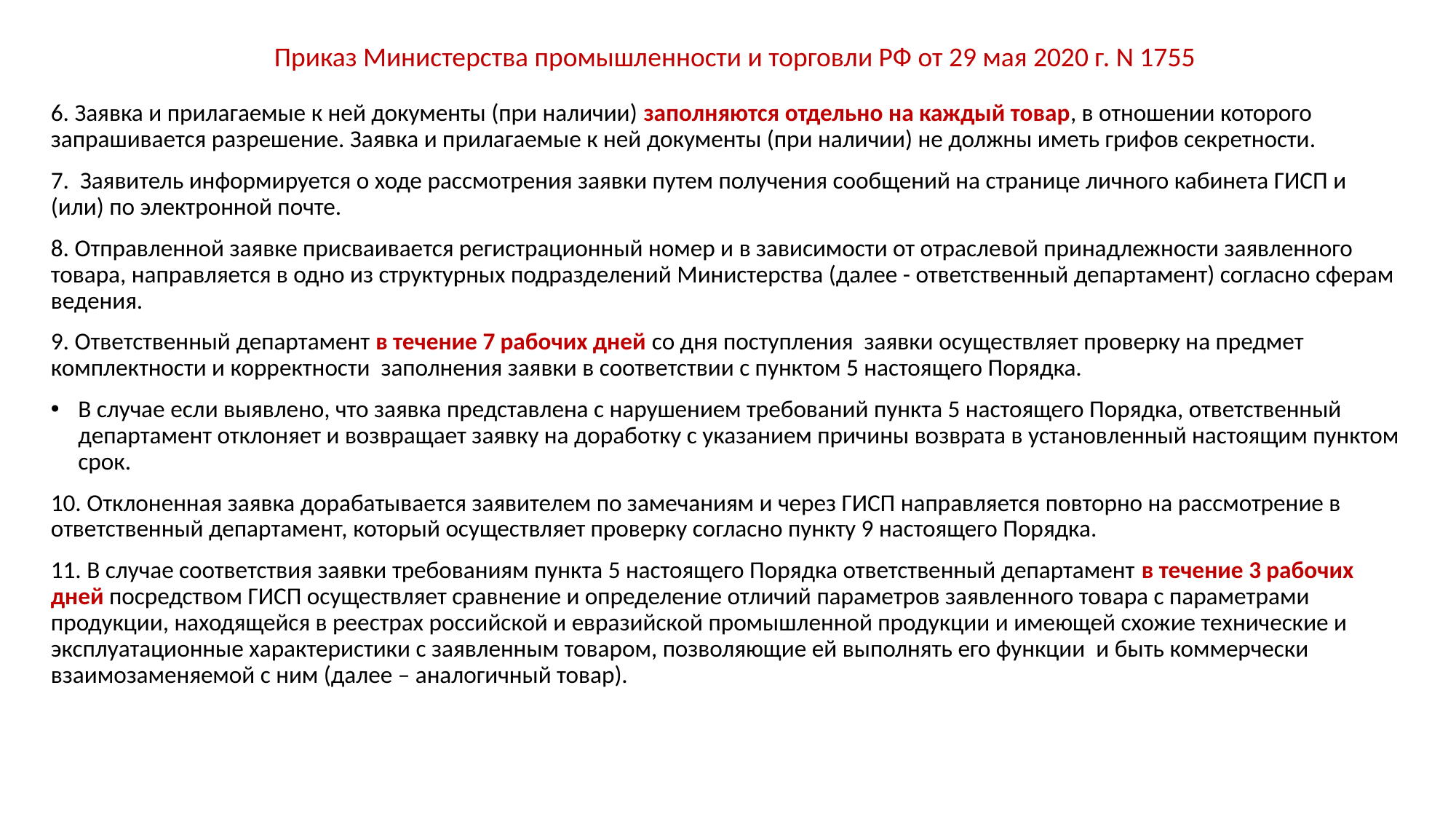

# Приказ Министерства промышленности и торговли РФ от 29 мая 2020 г. N 1755
6. Заявка и прилагаемые к ней документы (при наличии) заполняются отдельно на каждый товар, в отношении которого запрашивается разрешение. Заявка и прилагаемые к ней документы (при наличии) не должны иметь грифов секретности.
7.  Заявитель информируется о ходе рассмотрения заявки путем получения сообщений на странице личного кабинета ГИСП и (или) по электронной почте.
8. Отправленной заявке присваивается регистрационный номер и в зависимости от отраслевой принадлежности заявленного товара, направляется в одно из структурных подразделений Министерства (далее - ответственный департамент) согласно сферам ведения.
9. Ответственный департамент в течение 7 рабочих дней со дня поступления  ‎заявки осуществляет проверку на предмет комплектности и корректности  заполнения заявки в соответствии с пунктом 5 настоящего Порядка.
В случае если выявлено, что заявка представлена с нарушением требований пункта 5 настоящего Порядка, ответственный департамент отклоняет и возвращает заявку на доработку с указанием причины возврата в установленный настоящим пунктом срок.
10. Отклоненная заявка дорабатывается заявителем по замечаниям и через ГИСП направляется повторно на рассмотрение в ответственный департамент, который осуществляет проверку согласно пункту 9 настоящего Порядка.
11. В случае соответствия заявки требованиям пункта 5 настоящего Порядка ответственный департамент в течение 3 рабочих дней посредством ГИСП осуществляет сравнение и определение отличий параметров заявленного товара ‎с параметрами продукции, находящейся в реестрах российской и евразийской промышленной продукции и имеющей схожие технические и эксплуатационные характеристики с заявленным товаром, позволяющие ей выполнять его функции  ‎и быть коммерчески взаимозаменяемой с ним (далее – аналогичный товар).